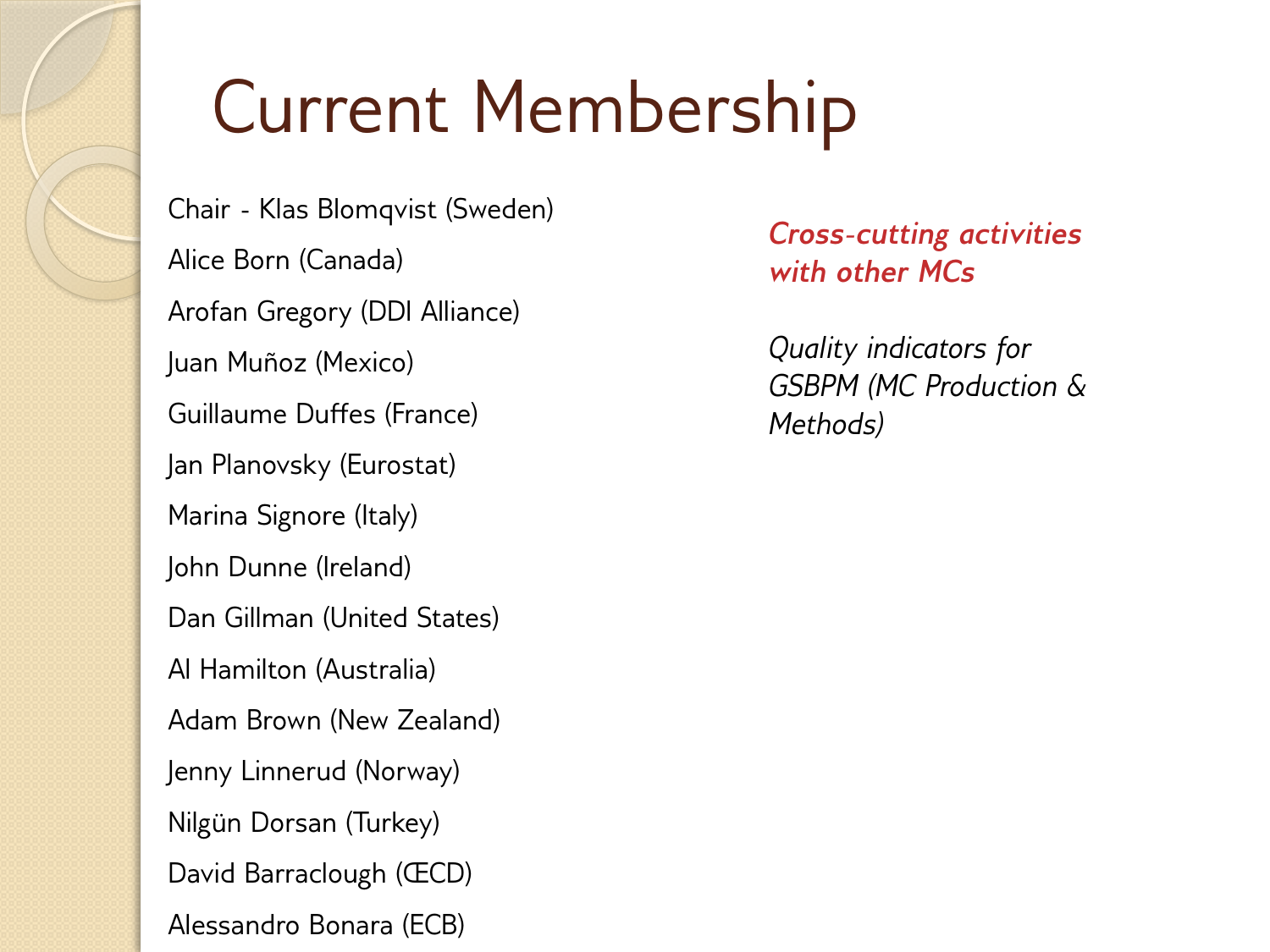

# Current Membership
Chair - Klas Blomqvist (Sweden)
Alice Born (Canada)
Arofan Gregory (DDI Alliance)
Juan Muñoz (Mexico)
Guillaume Duffes (France)
Jan Planovsky (Eurostat)
Marina Signore (Italy)
John Dunne (Ireland)
Dan Gillman (United States)
Al Hamilton (Australia)
Adam Brown (New Zealand)
Jenny Linnerud (Norway)
Nilgün Dorsan (Turkey)
David Barraclough (OECD)
Alessandro Bonara (ECB)

Cross-cutting activities with other MCs

Quality indicators for GSBPM (MC Production & Methods)